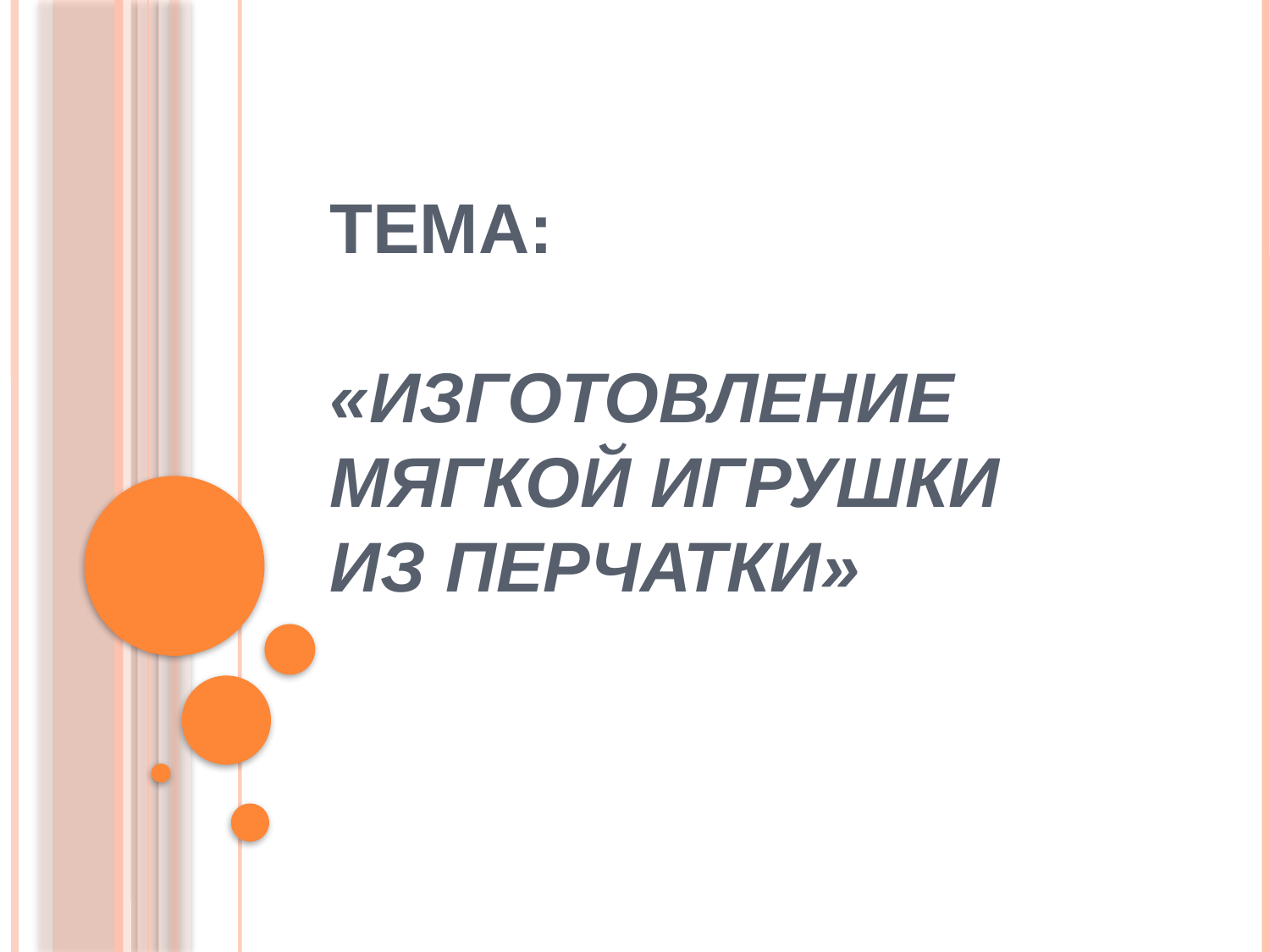

# Тема: «Изготовление мягкой игрушки из перчатки»